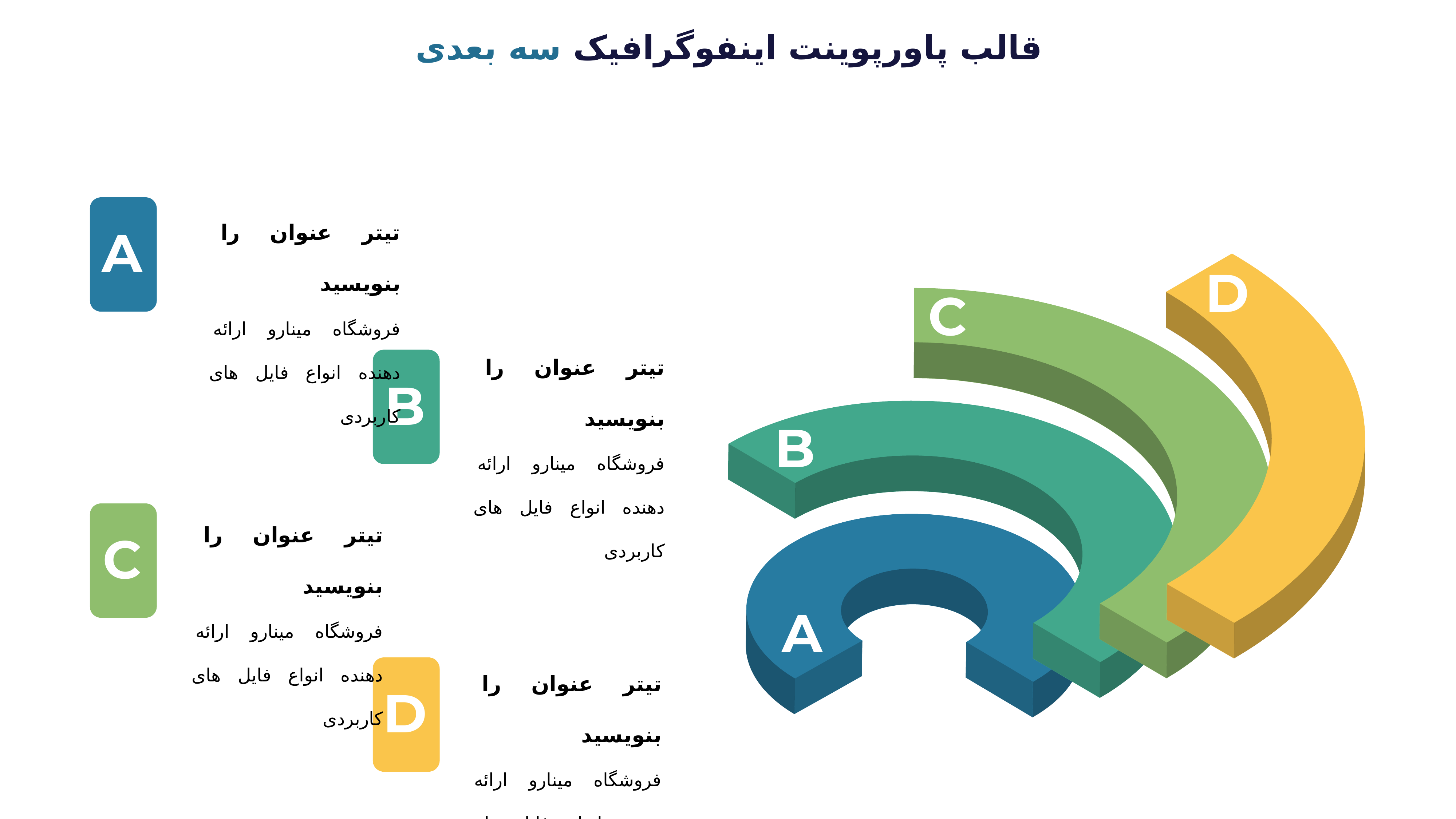

قالب پاورپوینت اینفوگرافیک سه بعدی
تیتر عنوان را بنویسید
فروشگاه مینارو ارائه دهنده انواع فایل های کاربردی

A

D
C

تیتر عنوان را بنویسید
فروشگاه مینارو ارائه دهنده انواع فایل های کاربردی

B

B
تیتر عنوان را بنویسید
فروشگاه مینارو ارائه دهنده انواع فایل های کاربردی

C
A
تیتر عنوان را بنویسید
فروشگاه مینارو ارائه دهنده انواع فایل های کاربردی

D